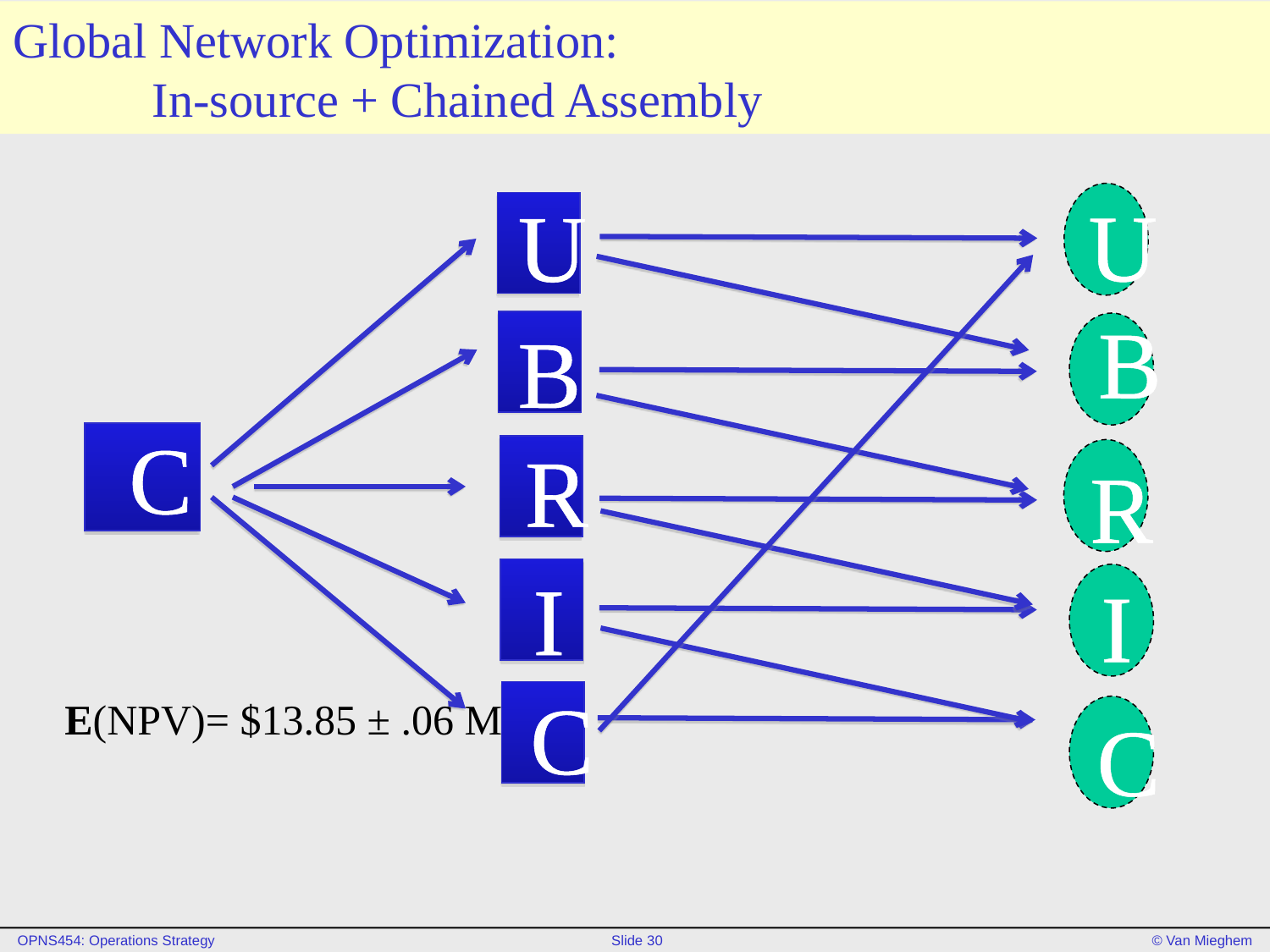

# Global Network Optimization: In-source + Chained Assembly
U
U

B
B

R

R
I

I

C

C

C

E(NPV)= $13.85 ± .06 M